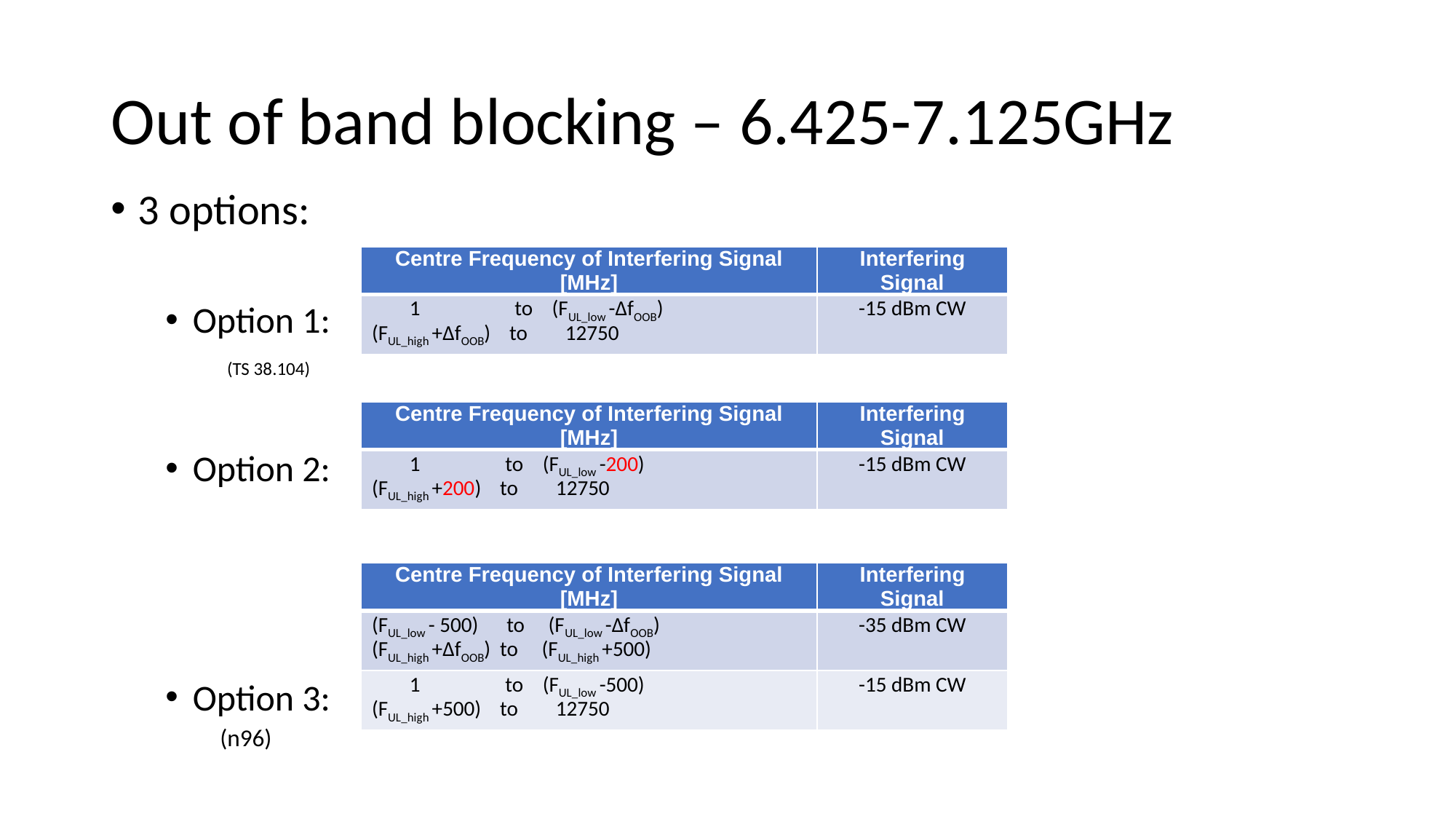

# Out of band blocking – 6.425-7.125GHz
3 options:

Option 1:
 (TS 38.104)

Option 2:

Option 3:
(n96)
| Centre Frequency of Interfering Signal [MHz] | Interfering Signal |
| --- | --- |
| 1 to (FUL\_low -ΔfOOB) (FUL\_high +ΔfOOB) to 12750 | -15 dBm CW |
| Centre Frequency of Interfering Signal [MHz] | Interfering Signal |
| --- | --- |
| 1 to (FUL\_low -200) (FUL\_high +200) to 12750 | -15 dBm CW |
| Centre Frequency of Interfering Signal [MHz] | Interfering Signal |
| --- | --- |
| (FUL\_low - 500) to (FUL\_low -ΔfOOB) (FUL\_high +ΔfOOB) to (FUL\_high +500) | -35 dBm CW |
| 1 to (FUL\_low -500) (FUL\_high +500) to 12750 | -15 dBm CW |